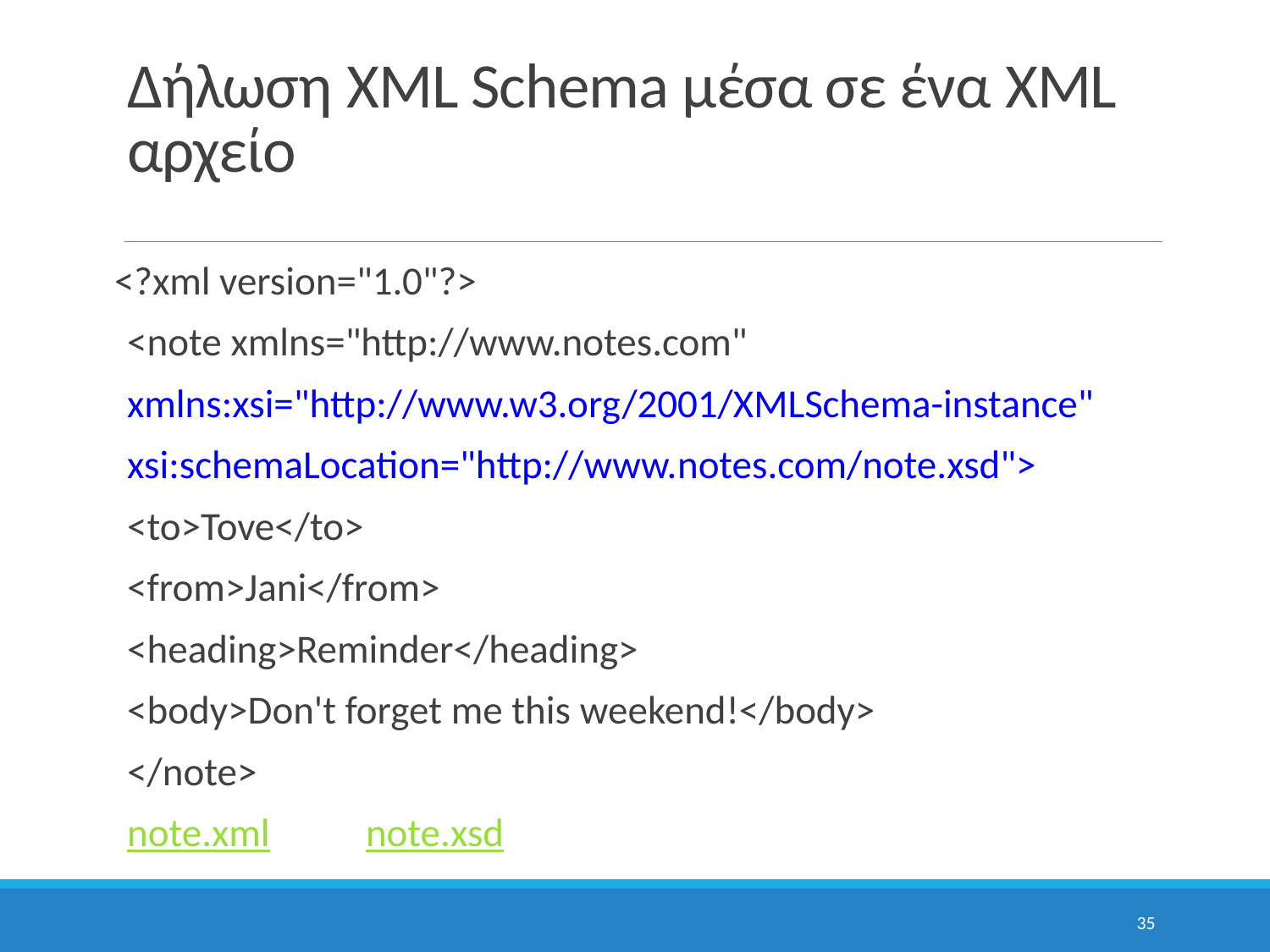

# Δήλωση XML Schema μέσα σε ένα XML αρχείο
<?xml version="1.0"?>
	<note xmlns="http://www.notes.com"
		xmlns:xsi="http://www.w3.org/2001/XMLSchema-instance"
		xsi:schemaLocation="http://www.notes.com/note.xsd">
		<to>Tove</to>
		<from>Jani</from>
		<heading>Reminder</heading>
		<body>Don't forget me this weekend!</body>
	</note>
		note.xml				note.xsd
35